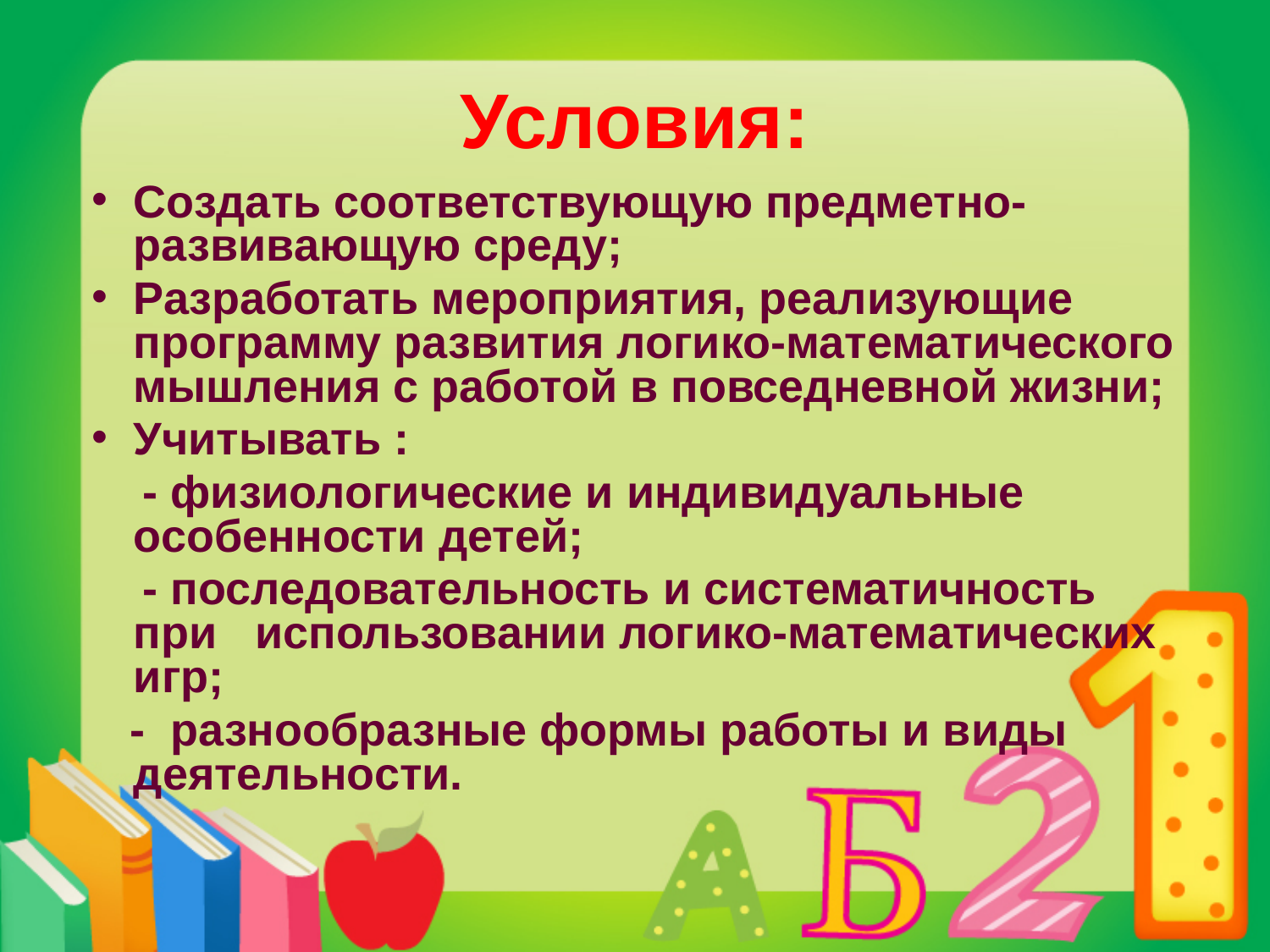

# Условия:
Создать соответствующую предметно-развивающую среду;
Разработать мероприятия, реализующие программу развития логико-математического мышления с работой в повседневной жизни;
Учитывать :
    - физиологические и индивидуальные особенности детей;
    - последовательность и систематичность при   использовании логико-математических игр;
   -  разнообразные формы работы и виды деятельности.